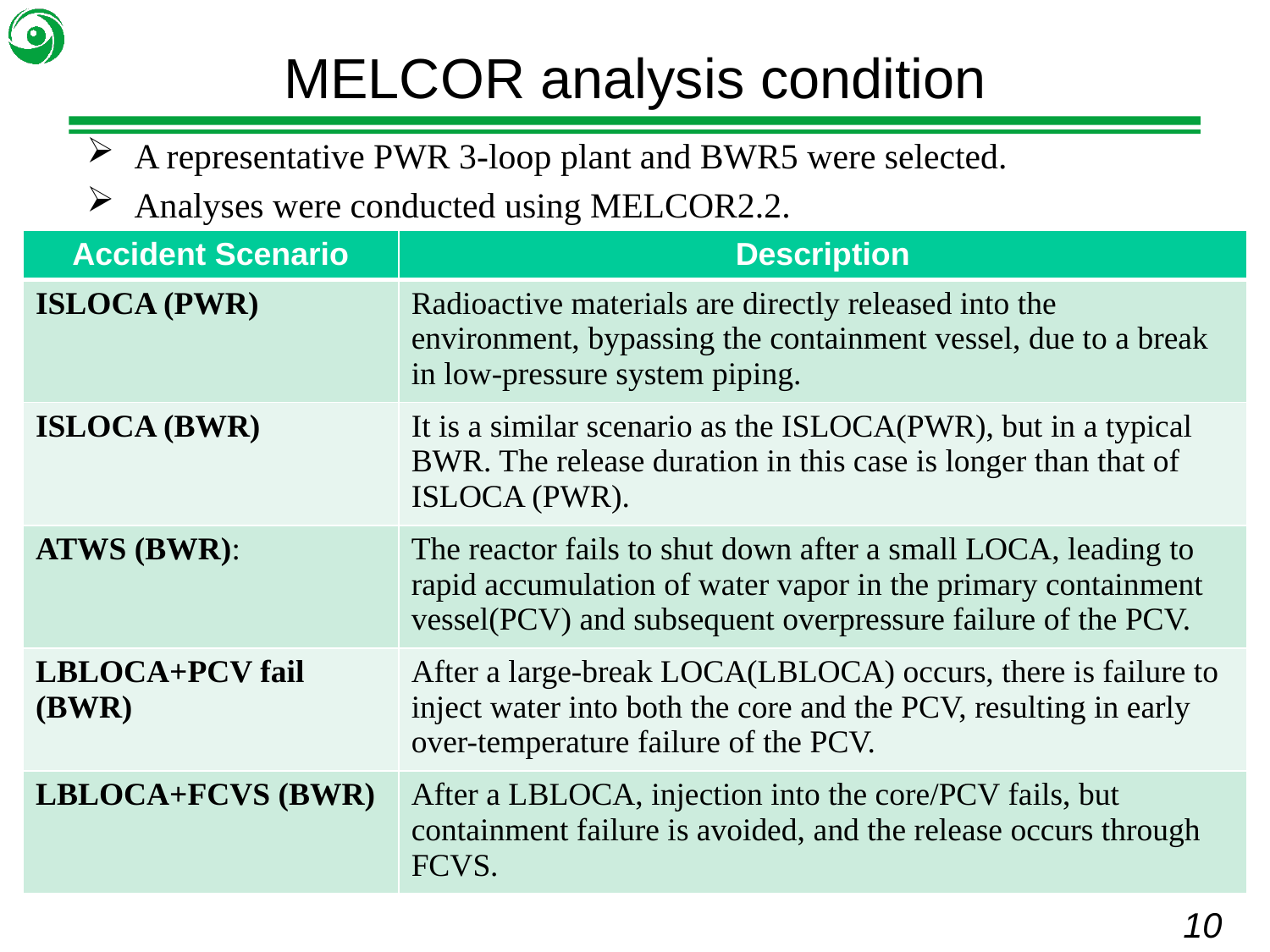

# MELCOR analysis condition
A representative PWR 3-loop plant and BWR5 were selected.
Analyses were conducted using MELCOR2.2.
| Accident Scenario | Description |
| --- | --- |
| ISLOCA (PWR) | Radioactive materials are directly released into the environment, bypassing the containment vessel, due to a break in low-pressure system piping. |
| ISLOCA (BWR) | It is a similar scenario as the ISLOCA(PWR), but in a typical BWR. The release duration in this case is longer than that of ISLOCA (PWR). |
| ATWS (BWR): | The reactor fails to shut down after a small LOCA, leading to rapid accumulation of water vapor in the primary containment vessel(PCV) and subsequent overpressure failure of the PCV. |
| LBLOCA+PCV fail (BWR) | After a large-break LOCA(LBLOCA) occurs, there is failure to inject water into both the core and the PCV, resulting in early over-temperature failure of the PCV. |
| LBLOCA+FCVS (BWR) | After a LBLOCA, injection into the core/PCV fails, but containment failure is avoided, and the release occurs through FCVS. |